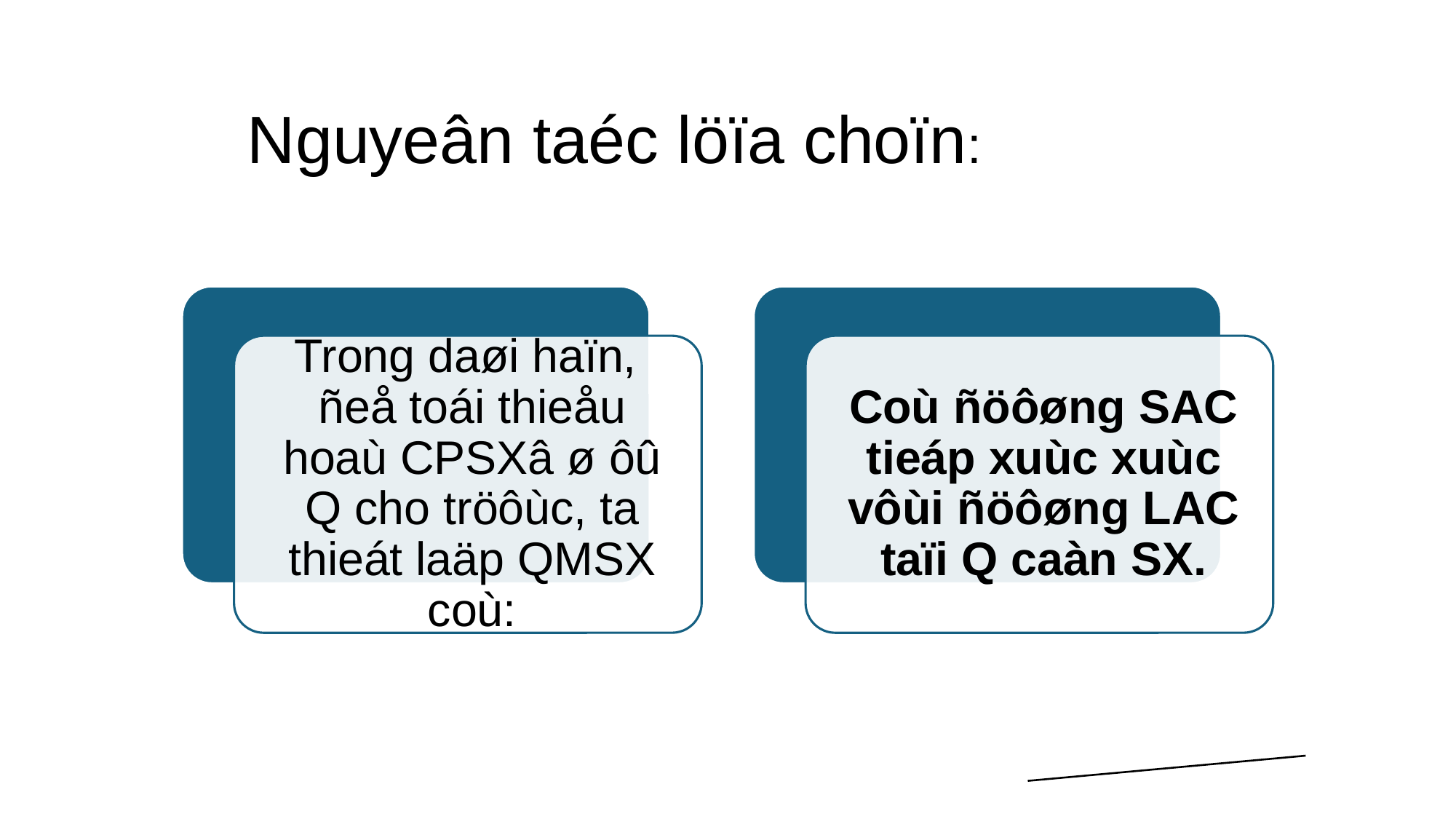

# Nguyeân taéc löïa choïn:
Trong daøi haïn,  ñeå toái thieåu hoaù CPSXâ ø ôû Q cho tröôùc, ta thieát laäp QMSX coù:
Coù ñöôøng SAC tieáp xuùc xuùc vôùi ñöôøng LAC taïi Q caàn SX.